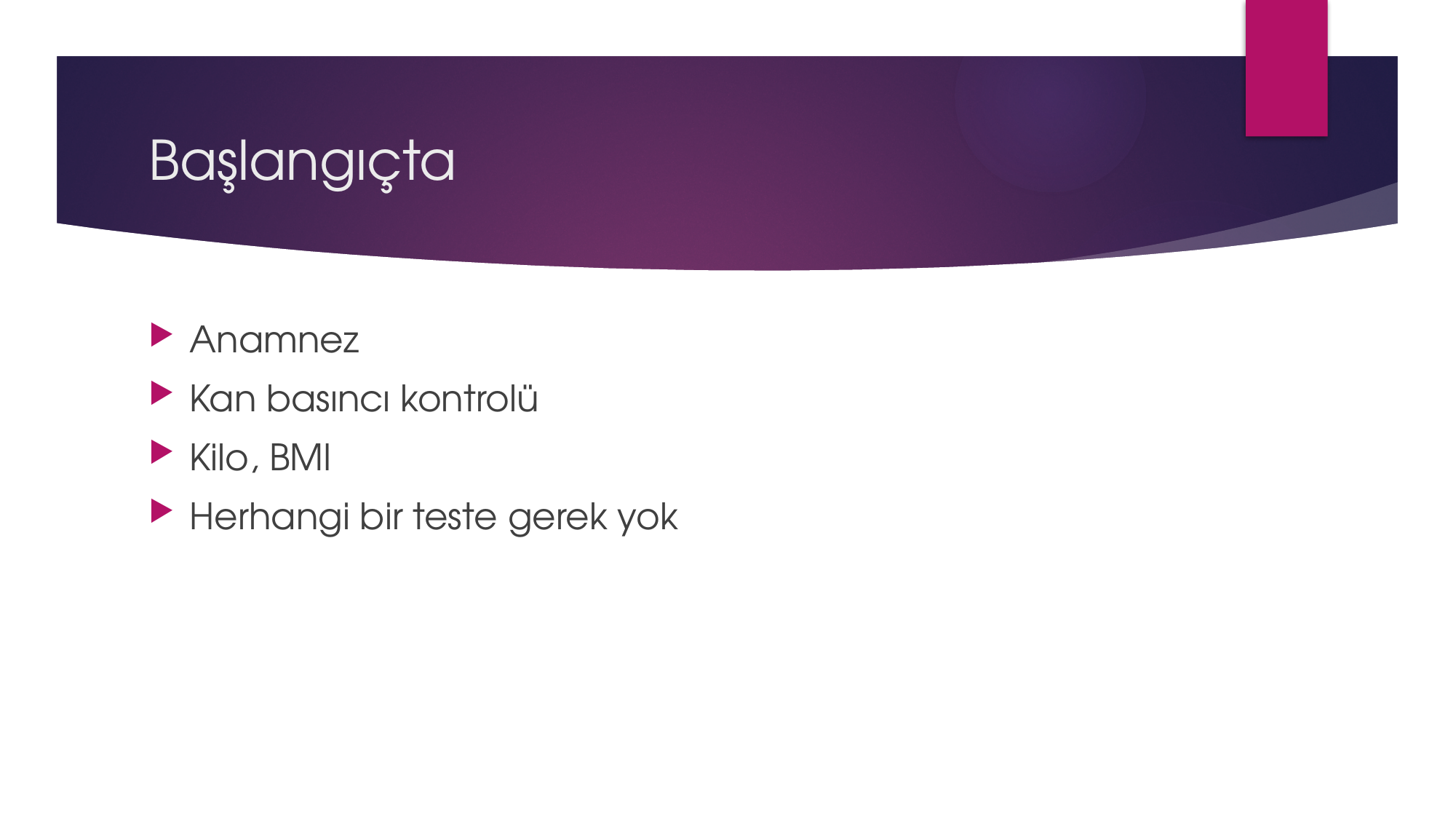

# Başlangıçta
Anamnez
Kan basıncı kontrolü
Kilo, BMI
Herhangi bir teste gerek yok